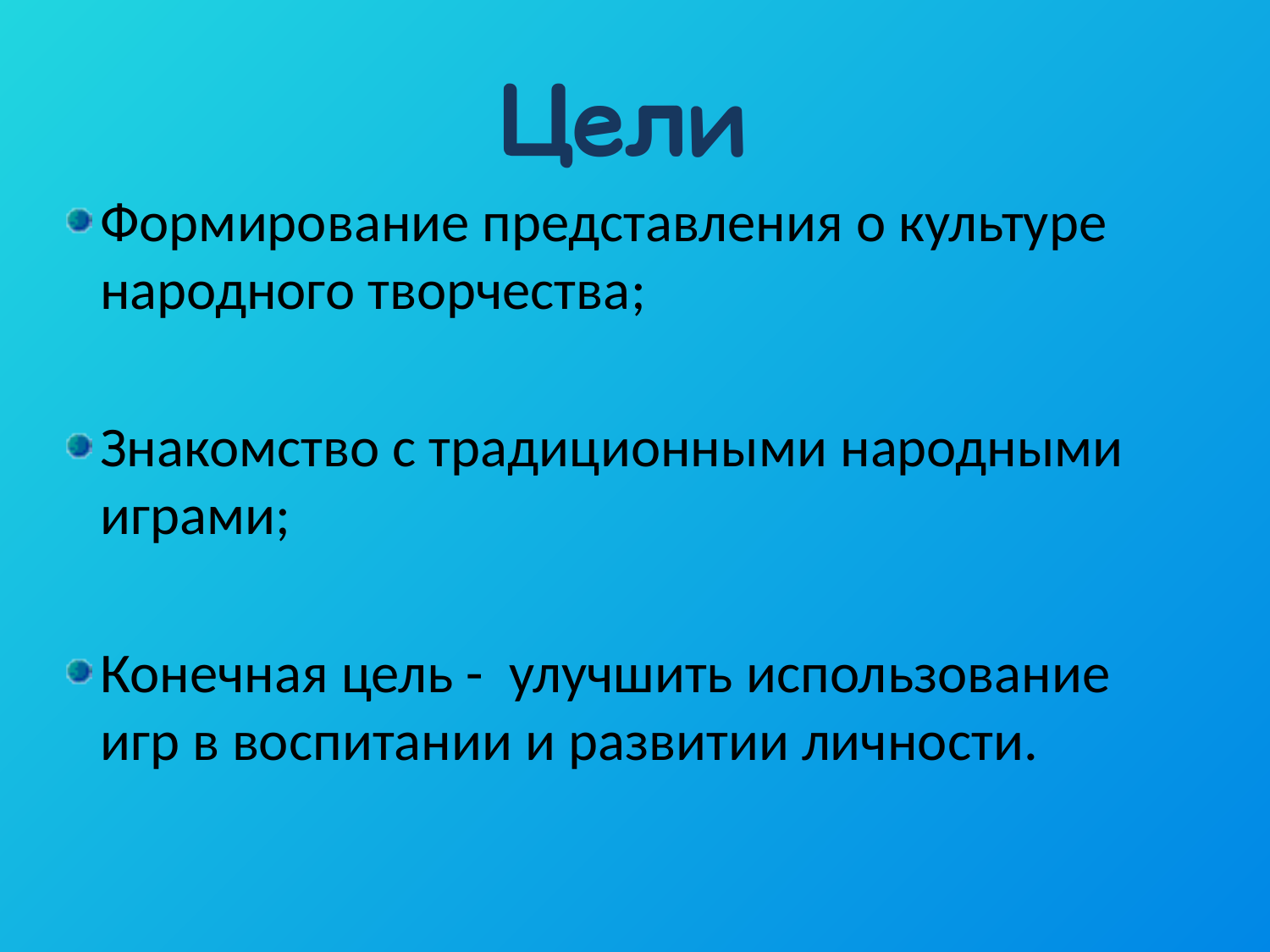

# Цели
Формирование представления о культуре народного творчества;

Знакомство с традиционными народными играми;

Конечная цель -  улучшить использование игр в воспитании и развитии личности.